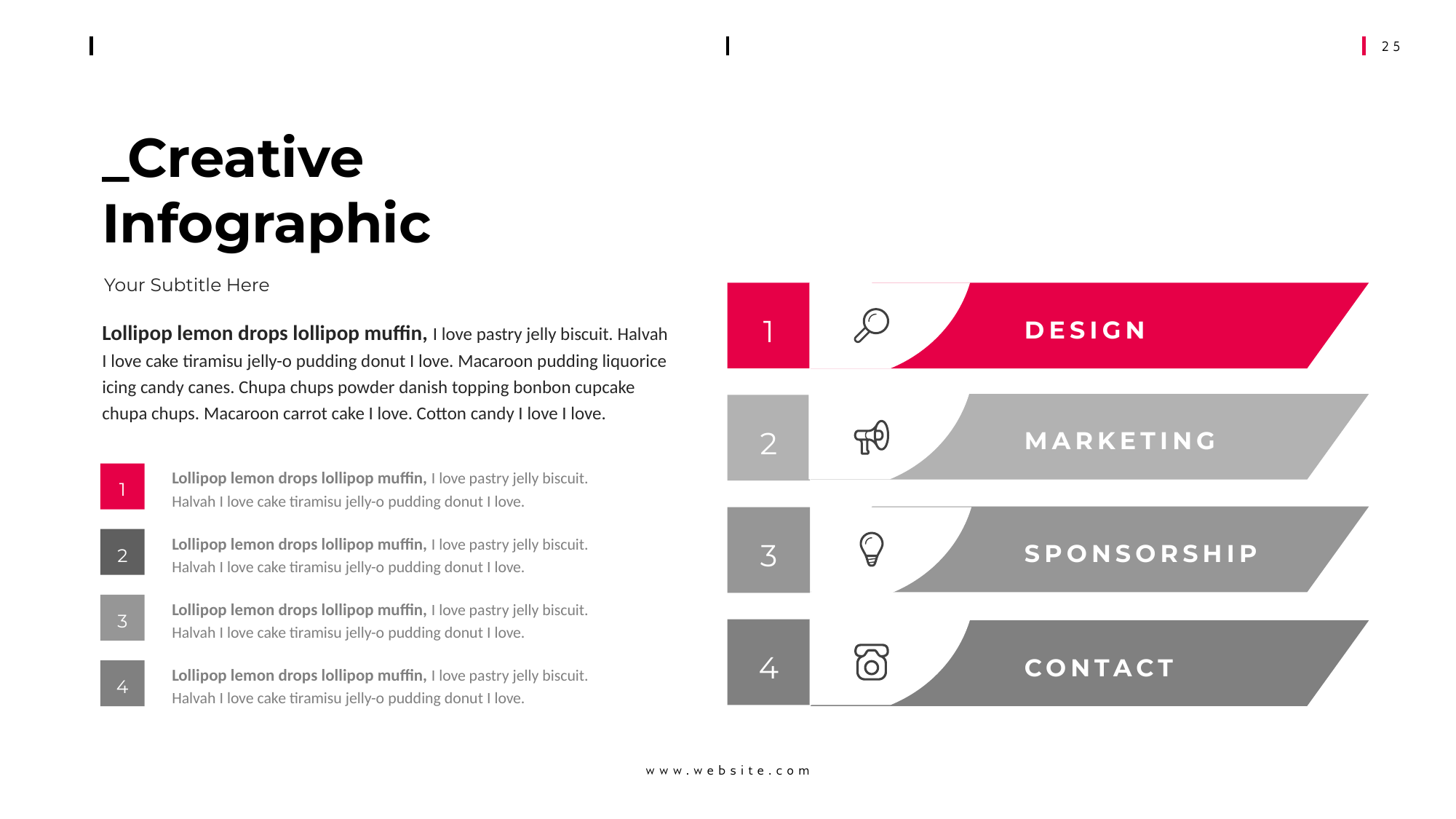

_Creative Infographic
Your Subtitle Here
1

DESIGN

Lollipop lemon drops lollipop muffin, I love pastry jelly biscuit. Halvah I love cake tiramisu jelly-o pudding donut I love. Macaroon pudding liquorice icing candy canes. Chupa chups powder danish topping bonbon cupcake chupa chups. Macaroon carrot cake I love. Cotton candy I love I love.

2
MARKETING

Lollipop lemon drops lollipop muffin, I love pastry jelly biscuit. Halvah I love cake tiramisu jelly-o pudding donut I love.
1

3

SPONSORSHIP

Lollipop lemon drops lollipop muffin, I love pastry jelly biscuit. Halvah I love cake tiramisu jelly-o pudding donut I love.
2
Lollipop lemon drops lollipop muffin, I love pastry jelly biscuit. Halvah I love cake tiramisu jelly-o pudding donut I love.
3
4

CONTACT

Lollipop lemon drops lollipop muffin, I love pastry jelly biscuit. Halvah I love cake tiramisu jelly-o pudding donut I love.
4